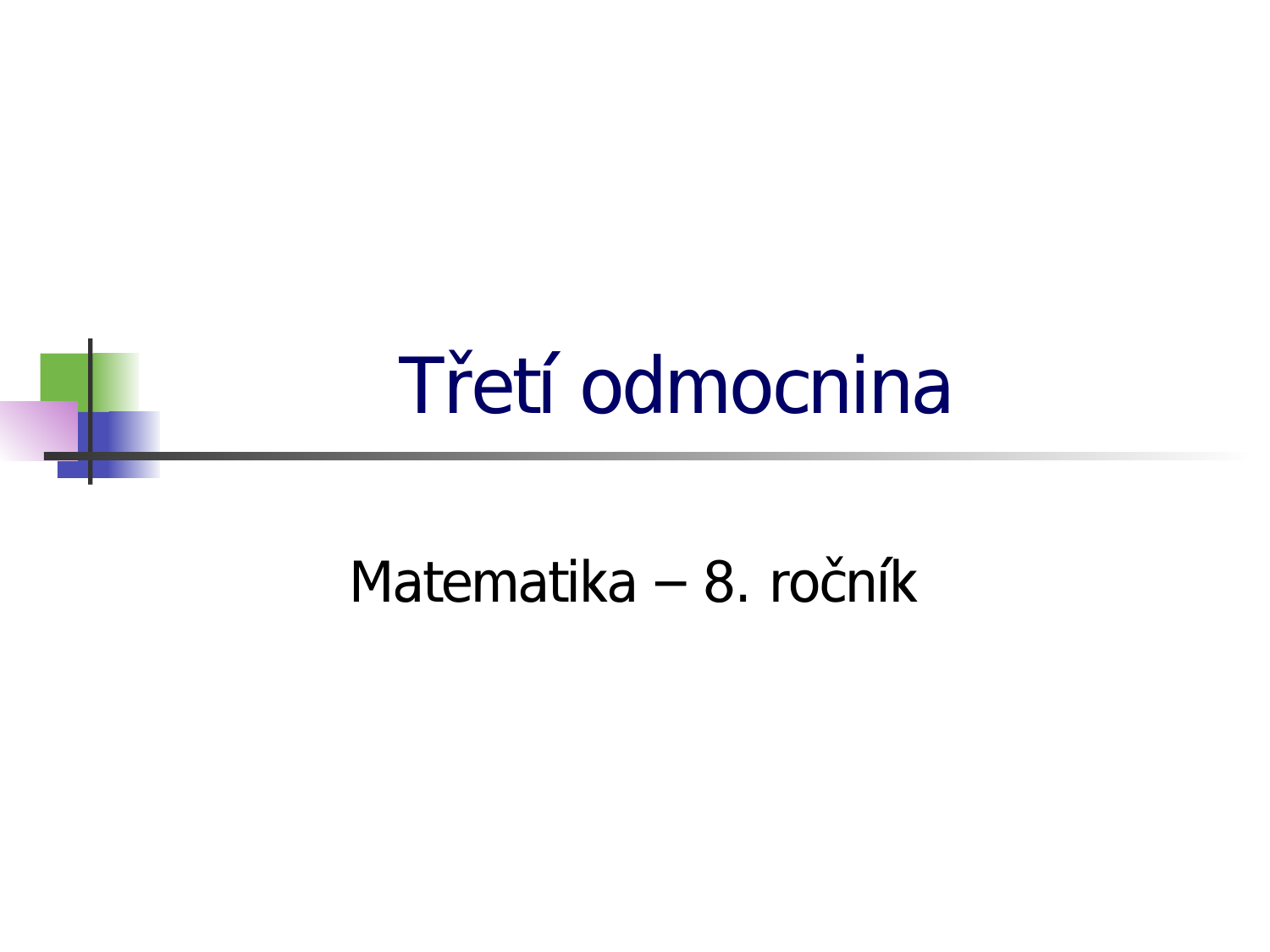

# Třetí odmocnina
Matematika – 8. ročník